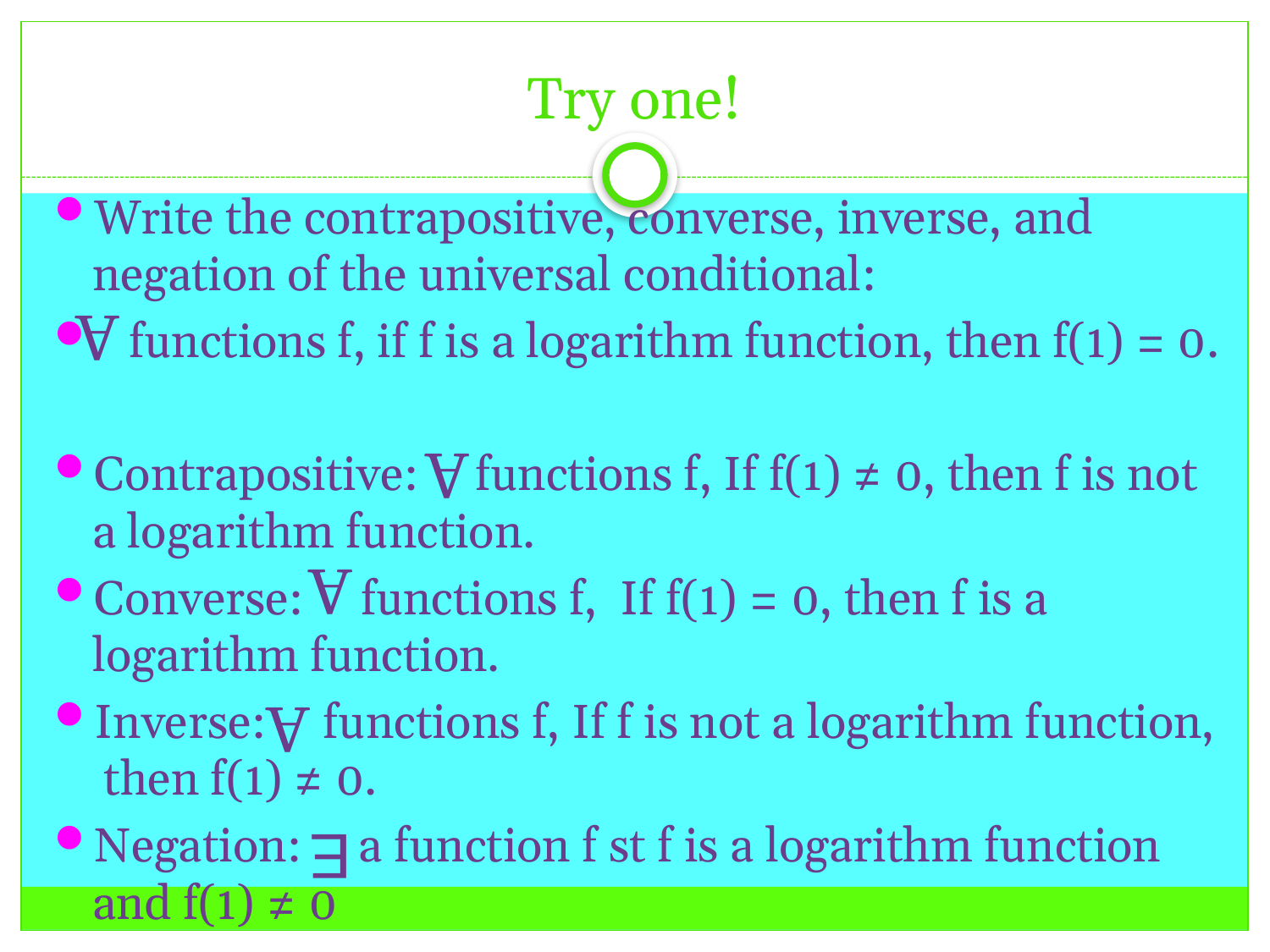

# Try one!
Write the contrapositive, converse, inverse, and negation of the universal conditional:
   functions f, if f is a logarithm function, then f(1) = 0.

Contrapositive:     functions f, If f(1) ≠ 0, then f is not a logarithm function.
Converse:     functions f,  If f(1) = 0, then f is a logarithm function.
Inverse:     functions f, If f is not a logarithm function,  then f(1) ≠ 0.
Negation:     a function f st f is a logarithm function and f(1) ≠ 0
 A
 A
 A
 A
E